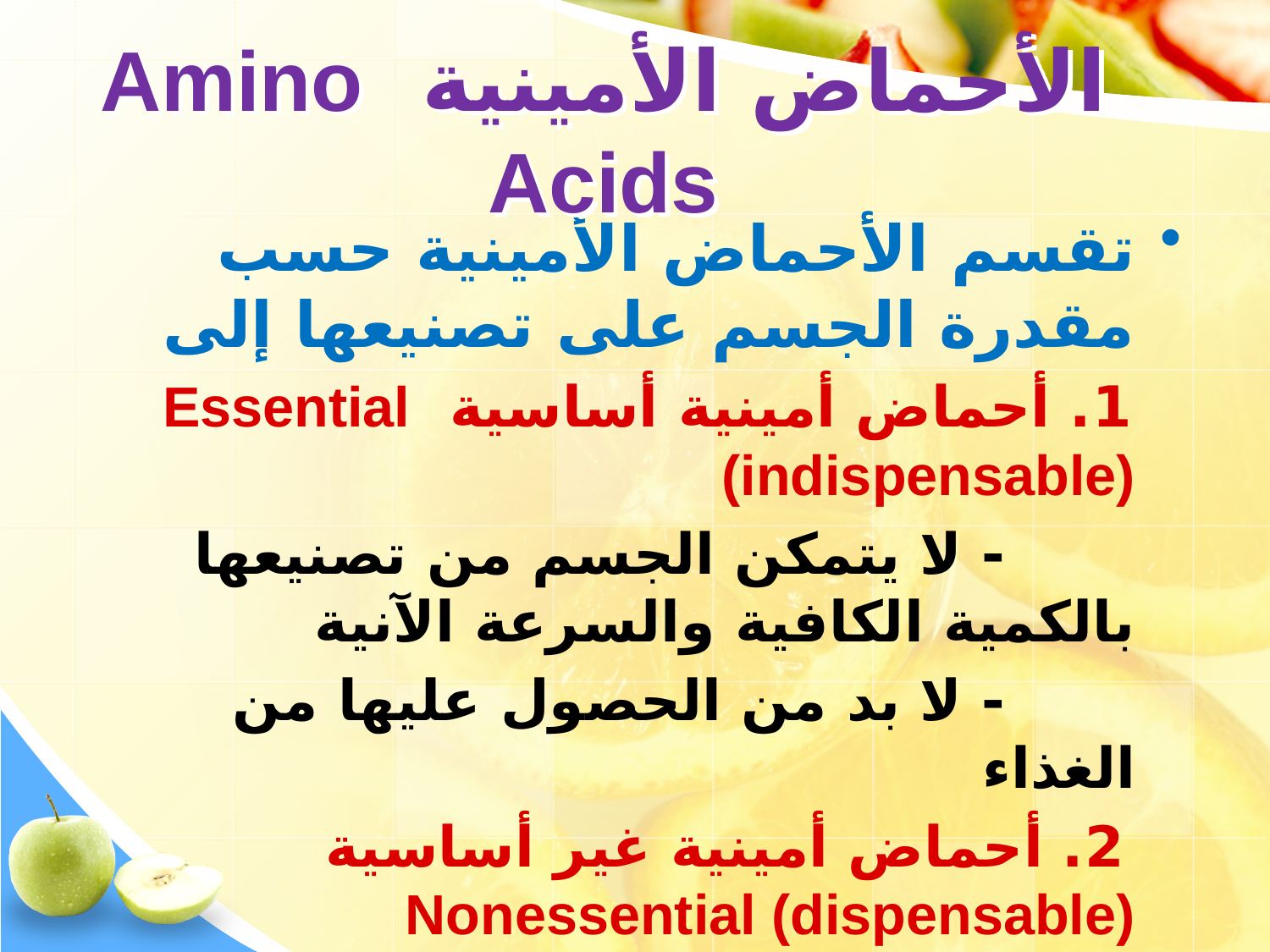

# الأحماض الأمينية  Amino Acids
تقسم الأحماض الأمينية حسب مقدرة الجسم على تصنيعها إلى
   1. أحماض أمينية أساسية  Essential (indispensable)
         - لا يتمكن الجسم من تصنيعها بالكمية الكافية والسرعة الآنية
         - لا بد من الحصول عليها من الغذاء
   2. أحماض أمينية غير أساسية  Nonessential (dispensable)
        - يستطيع الجسم تصنيعها إذا توفر النيتروجين